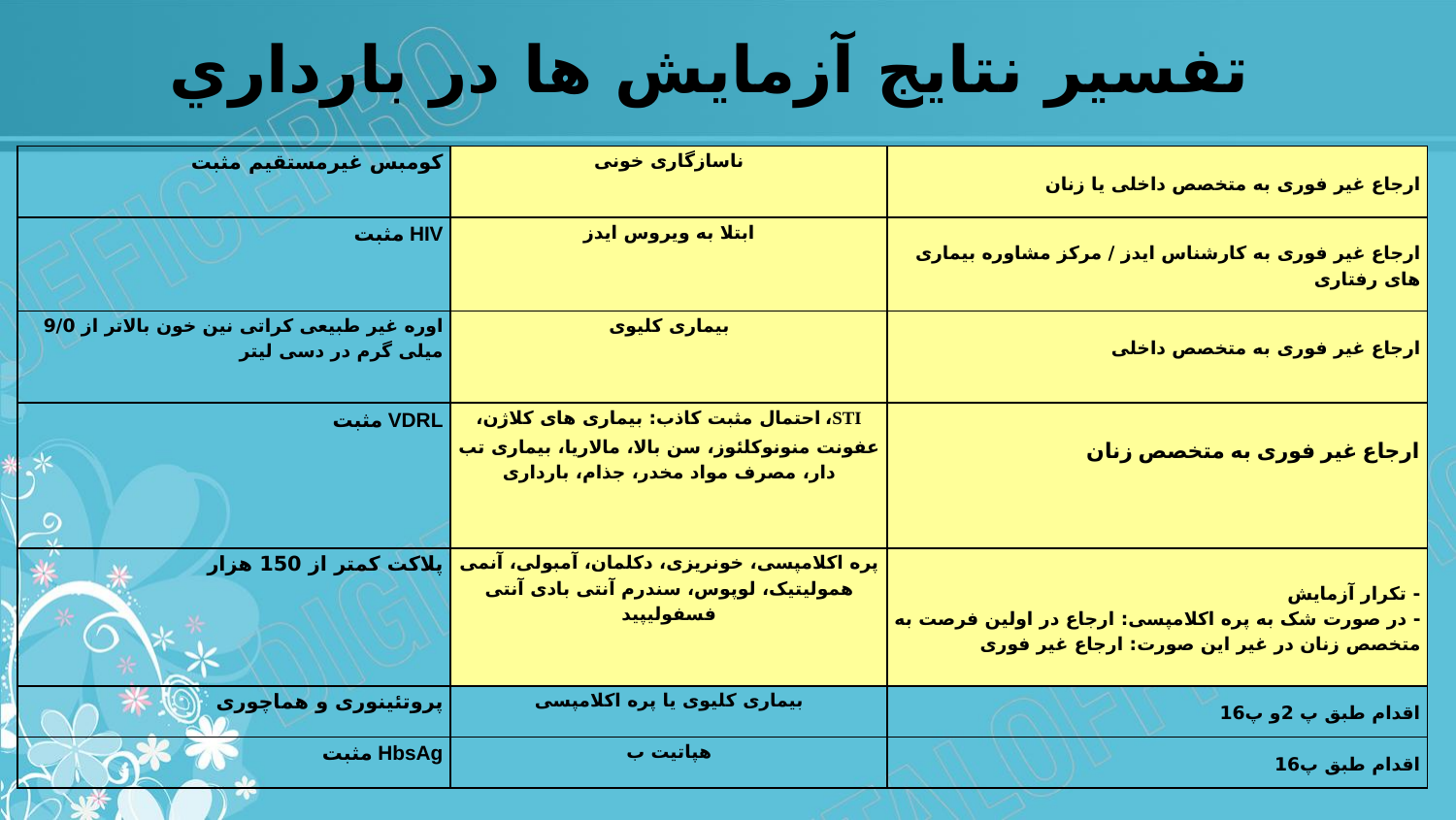

# تفسير نتايج آزمايش ها در بارداري
| کومبس غیرمستقیم مثبت | ناسازگاری خونی | ارجاع غیر فوری به متخصص داخلی یا زنان |
| --- | --- | --- |
| HIV مثبت | ابتلا به ویروس ایدز | ارجاع غیر فوری به کارشناس ایدز / مرکز مشاوره بیماری های رفتاری |
| اوره غیر طبیعی کراتی نین خون بالاتر از 9/0 میلی گرم در دسی لیتر | بیماری کلیوی | ارجاع غیر فوری به متخصص داخلی |
| VDRL مثبت | STI، احتمال مثبت کاذب: بیماری های کلاژن، عفونت منونوکلئوز، سن بالا، مالاریا، بیماری تب دار، مصرف مواد مخدر، جذام، بارداری | ارجاع غیر فوری به متخصص زنان |
| پلاکت کمتر از 150 هزار | پره اکلامپسی، خونریزی، دکلمان، آمبولی، آنمی همولیتیک، لوپوس، سندرم آنتی بادی آنتی فسفولیپید | - تکرار آزمایش - در صورت شک به پره اکلامپسی: ارجاع در اولین فرصت به متخصص زنان در غیر این صورت: ارجاع غیر فوری |
| پروتئینوری و هماچوری | بیماری کلیوی یا پره اکلامپسی | اقدام طبق پ 2و پ16 |
| HbsAg مثبت | هپاتیت ب | اقدام طبق پ16 |